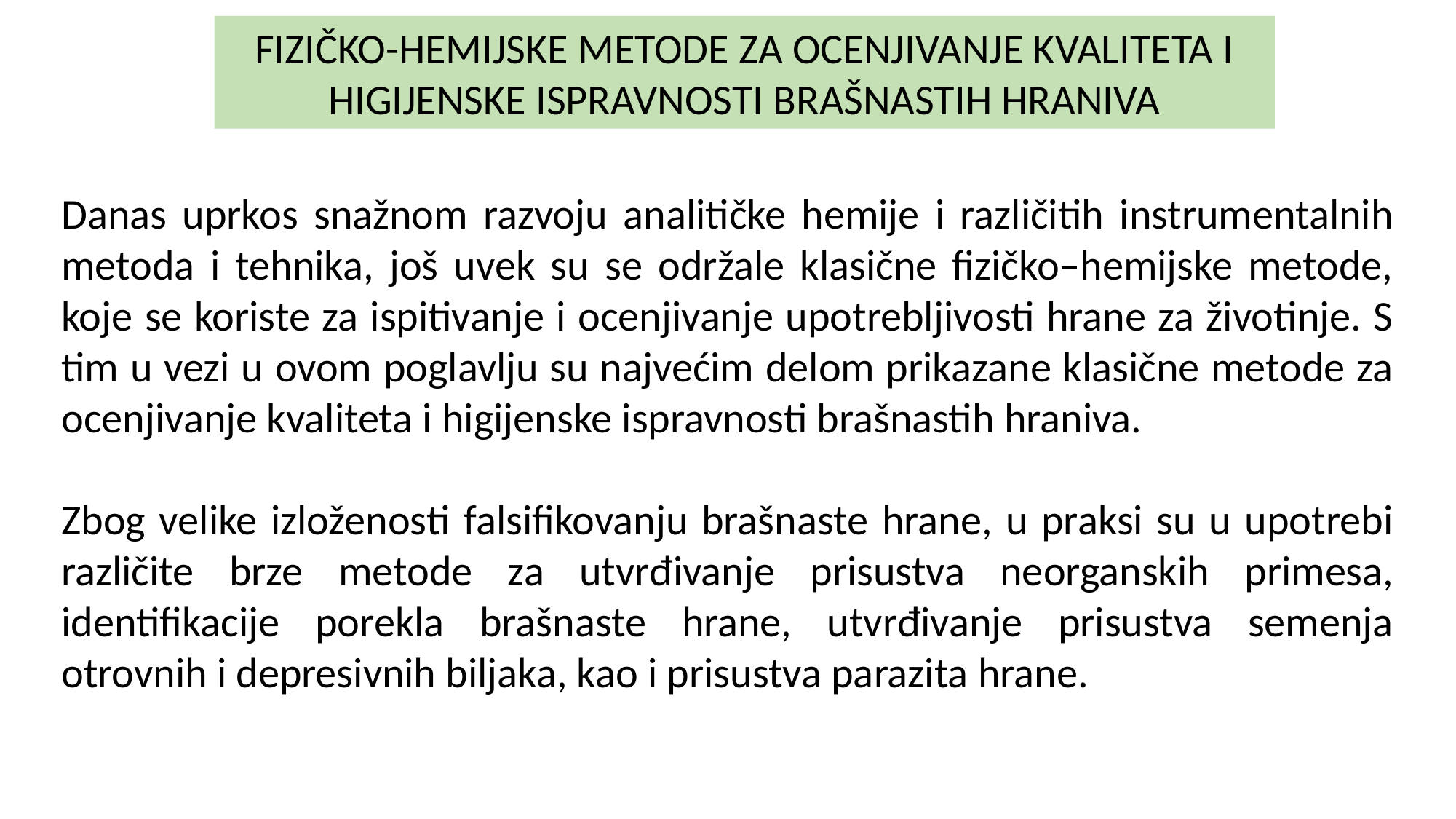

FIZIČKO-HEMIJSKE METODE ZA OCENJIVANJE KVALITETA I HIGIJENSKE ISPRAVNOSTI BRAŠNASTIH HRANIVA
Danas uprkos snažnom razvoju analitičke hemije i različitih instrumentalnih metoda i tehnika, još uvek su se održale klasične fizičko–hemijske metode, koje se koriste za ispitivanje i ocenjivanje upotrebljivosti hrane za životinje. S tim u vezi u ovom poglavlju su najvećim delom prikazane klasične metode za ocenjivanje kvaliteta i higijenske ispravnosti brašnastih hraniva.

Zbog velike izloženosti falsifikovanju brašnaste hrane, u praksi su u upotrebi različite brze metode za utvrđivanje prisustva neorganskih primesa, identifikacije porekla brašnaste hrane, utvrđivanje prisustva semenja otrovnih i depresivnih biljaka, kao i prisustva parazita hrane.